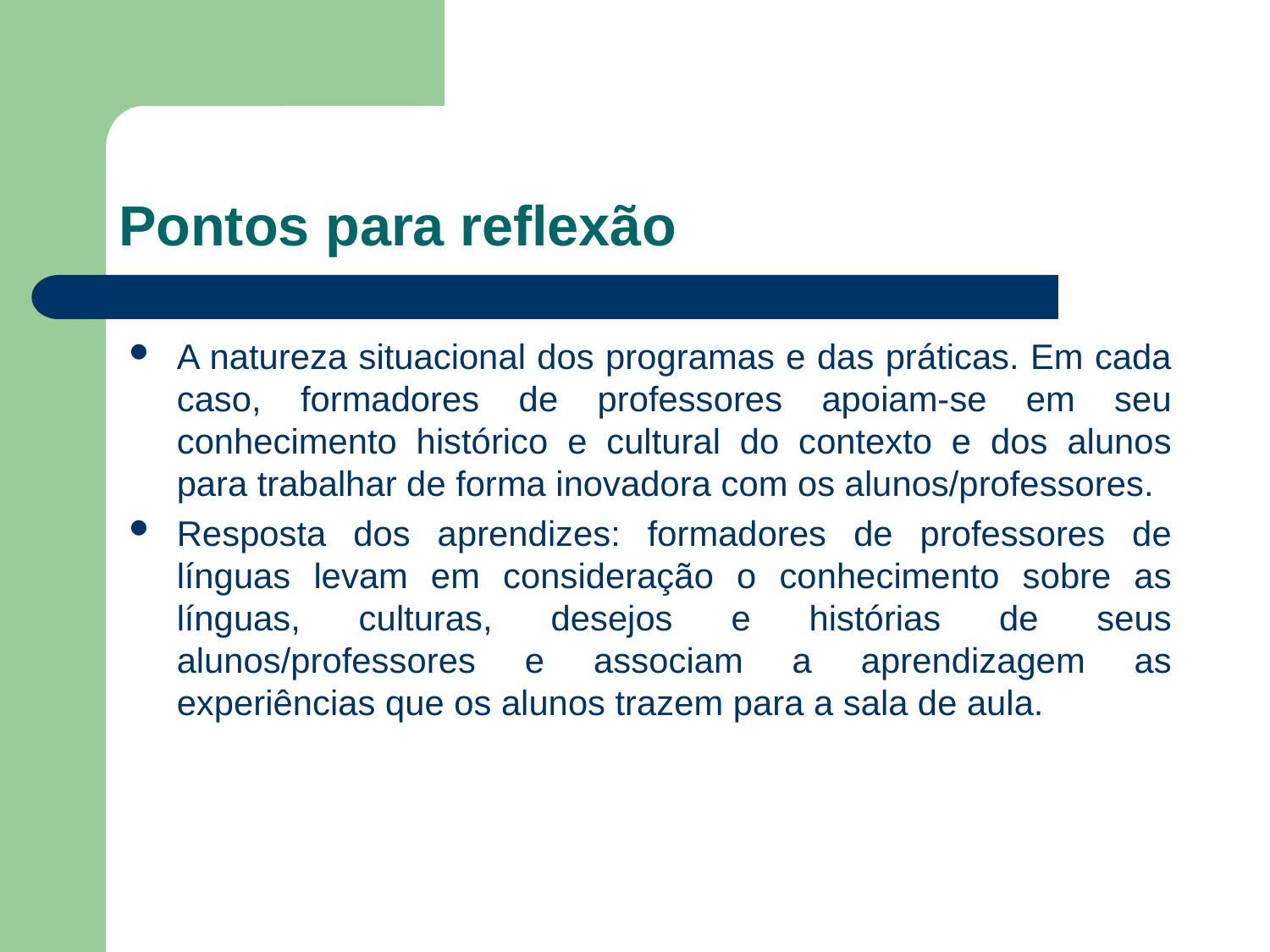

# Pontos para reflexão
A natureza situacional dos programas e das práticas. Em cada caso, formadores de professores apoiam-se em seu conhecimento histórico e cultural do contexto e dos alunos para trabalhar de forma inovadora com os alunos/professores.
Resposta dos aprendizes: formadores de professores de línguas levam em consideração o conhecimento sobre as línguas, culturas, desejos e histórias de seus alunos/professores e associam a aprendizagem as experiências que os alunos trazem para a sala de aula.